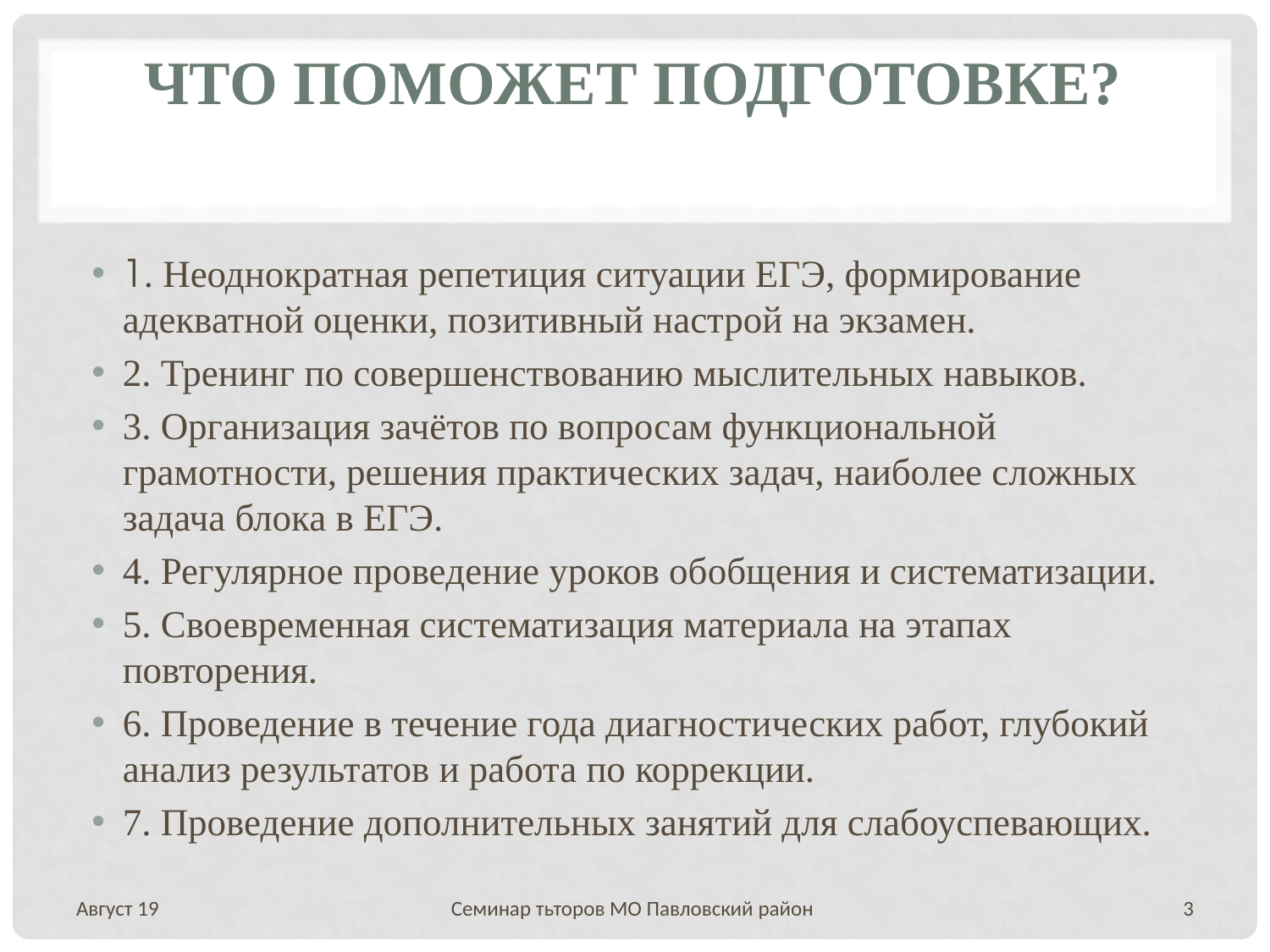

# Что поможет подготовке?
1. Неоднократная репетиция ситуации ЕГЭ, формирование адекватной оценки, позитивный настрой на экзамен.
2. Тренинг по совершенствованию мыслительных навыков.
3. Организация зачётов по вопросам функциональной грамотности, решения практических задач, наиболее сложных задача блока в ЕГЭ.
4. Регулярное проведение уроков обобщения и систематизации.
5. Своевременная систематизация материала на этапах повторения.
6. Проведение в течение года диагностических работ, глубокий анализ результатов и работа по коррекции.
7. Проведение дополнительных занятий для слабоуспевающих.

Август 19
Семинар тьторов МО Павловский район
3